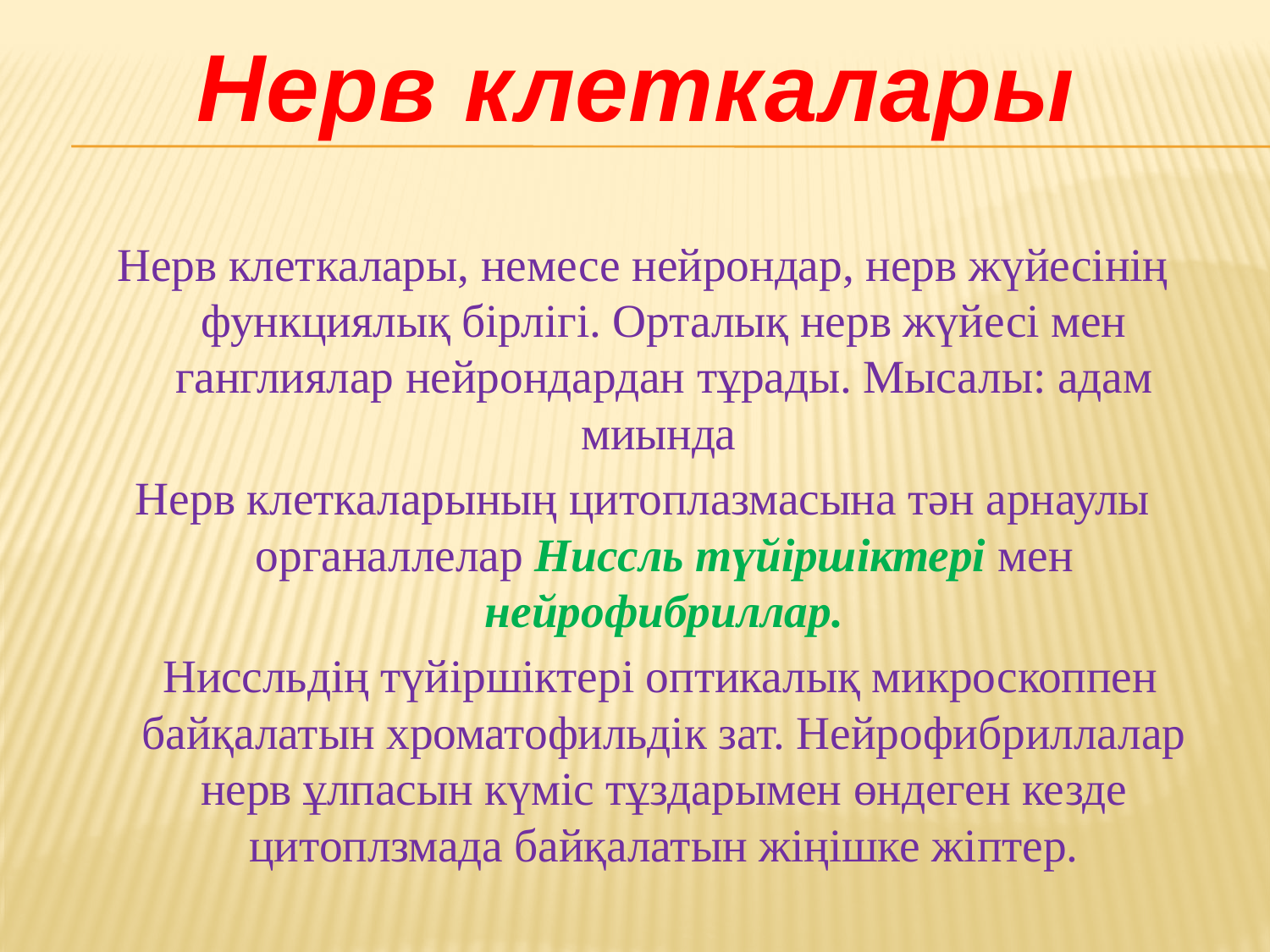

Нерв клеткалары
Нерв клеткалары, немесе нейрондар, нерв жүйесінің функциялық бірлігі. Орталық нерв жүйесі мен ганглиялар нейрондардан тұрады. Мысалы: адам миында
Нерв клеткаларының цитоплазмасына тән арнаулы органаллелар Ниссль түйіршіктері мен нейрофибриллар.
   Ниссльдің түйіршіктері оптикалық микроскоппен байқалатын хроматофильдік зат. Нейрофибриллалар нерв ұлпасын күміс тұздарымен өндеген кезде цитоплзмада байқалатын жіңішке жіптер.